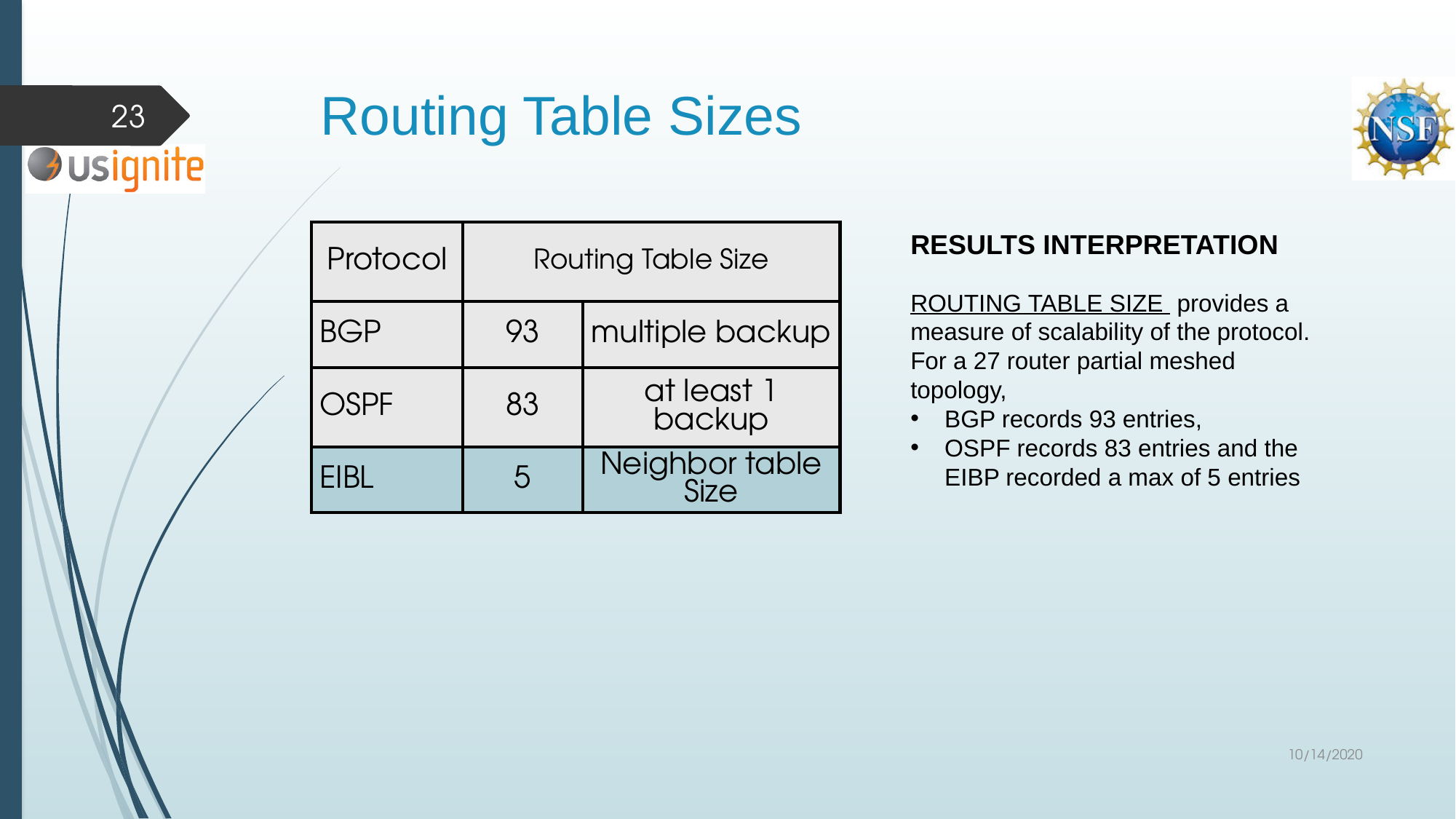

# Routing Table Sizes
23
| Protocol | Routing Table Size |  |
| --- | --- | --- |
| BGP | 93 | multiple backup |
| OSPF | 83 | at least 1 backup |
| EIBL | 5 | Neighbor table Size |
RESULTS INTERPRETATION
ROUTING TABLE SIZE  provides a measure of scalability of the protocol. For a 27 router partial meshed topology,
BGP records 93 entries,
OSPF records 83 entries and the EIBP recorded a max of 5 entries
10/14/2020